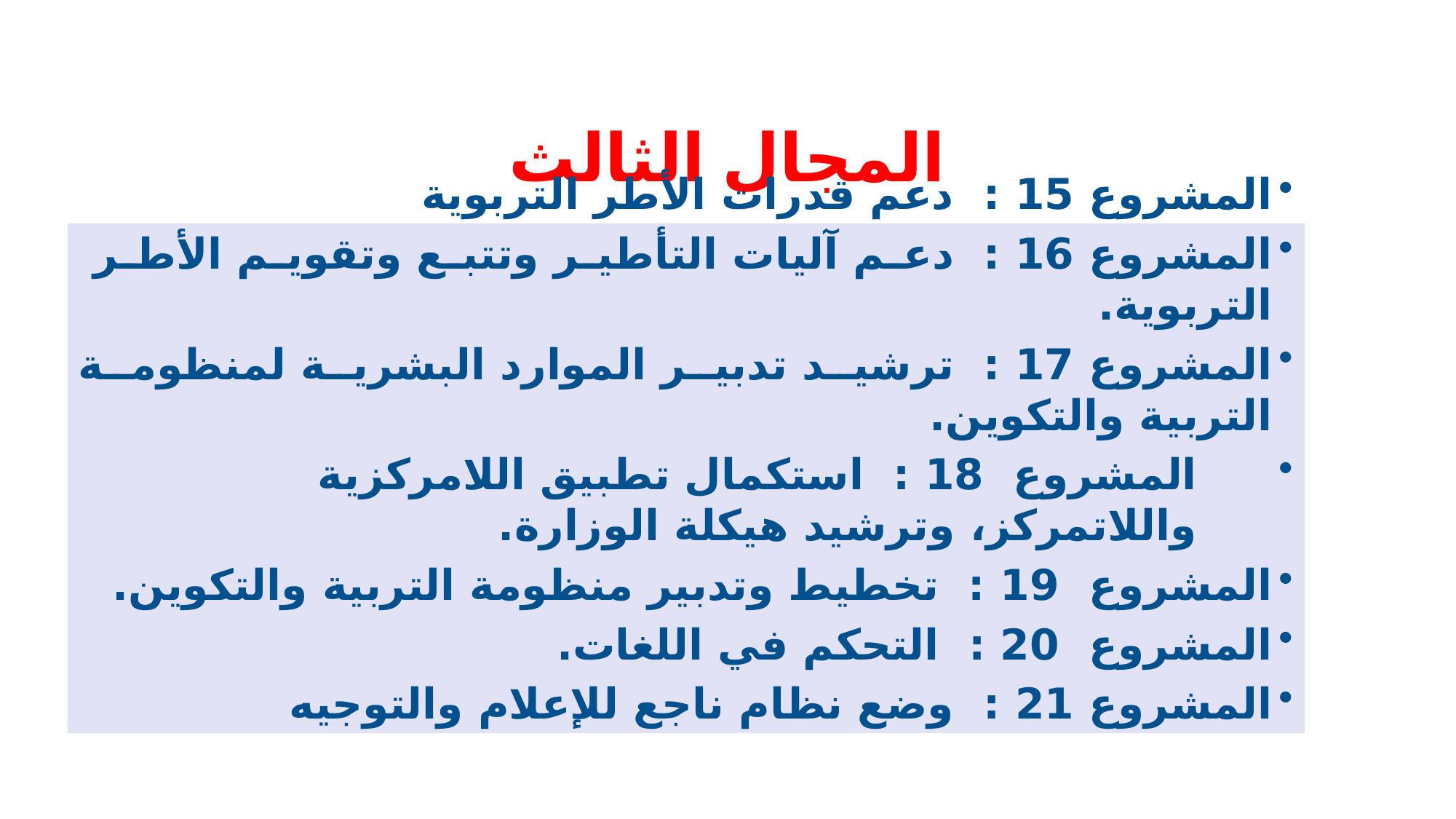

# المجال الثالث
المشروع 15 :  دعم قدرات الأطر التربوية
المشروع 16 :  دعم آليات التأطير وتتبع وتقويم الأطر  التربوية.
المشروع 17 :  ترشيد تدبير الموارد البشرية لمنظومة التربية والتكوين.
المشروع  18 :  استكمال تطبيق اللامركزية واللاتمركز، وترشيد هيكلة الوزارة.
المشروع  19 :  تخطيط وتدبير منظومة التربية والتكوين.
المشروع  20 :  التحكم في اللغات.
المشروع 21 :  وضع نظام ناجع للإعلام والتوجيه